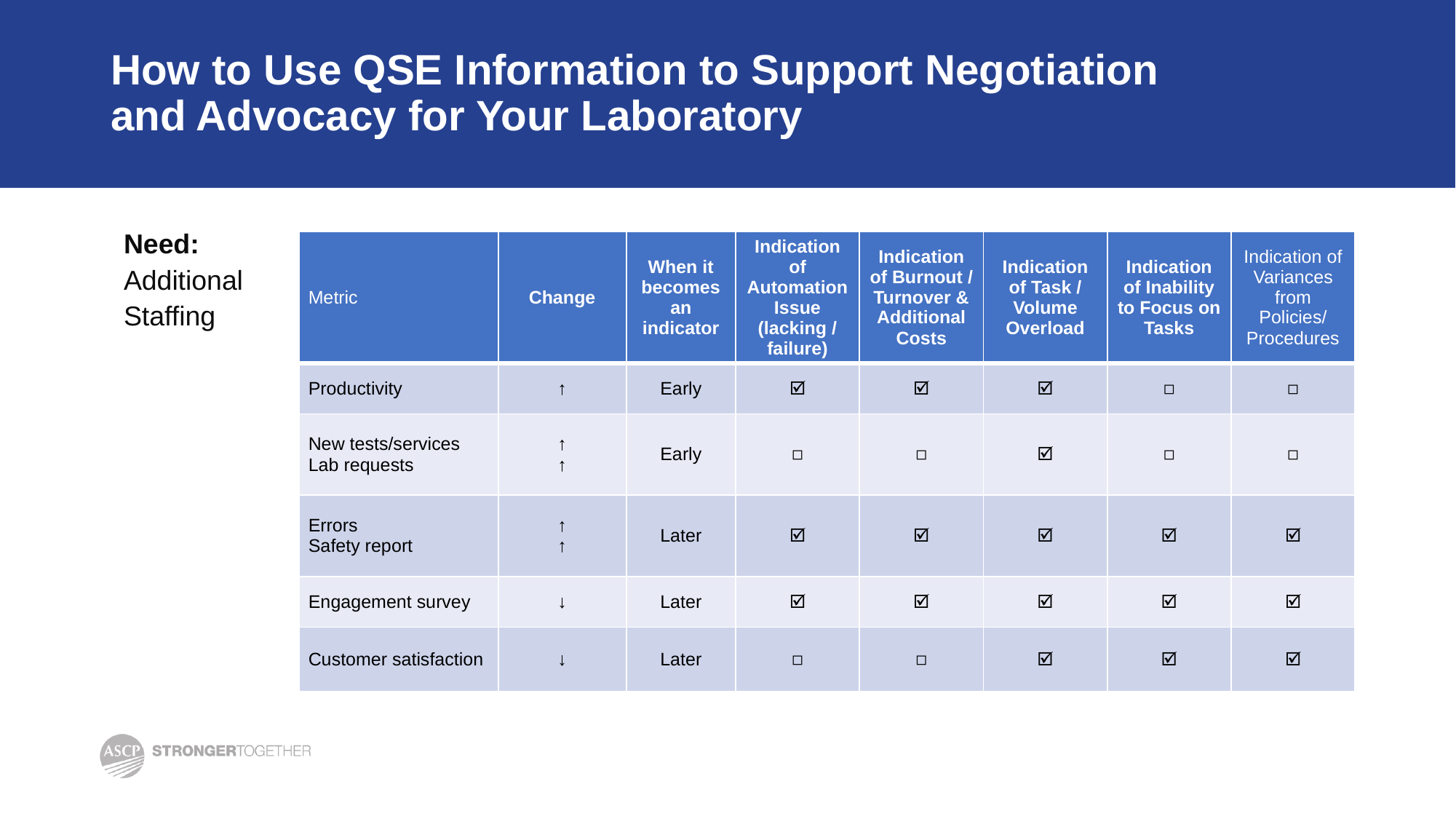

# How to Use QSE Information to Support Negotiation and Advocacy for Your Laboratory
Need: Additional Staffing
| Metric | Change | When it becomes an indicator | Indication of Automation Issue (lacking / failure) | Indication of Burnout / Turnover & Additional Costs | Indication of Task / Volume Overload | Indication of Inability to Focus on Tasks | Indication of Variances from Policies/ Procedures |
| --- | --- | --- | --- | --- | --- | --- | --- |
| Productivity | ↑ | Early | 🗹 | 🗹 | 🗹 | ◻ | ◻ |
| New tests/services Lab requests | ↑ ↑ | Early | ◻ | ◻ | 🗹 | ◻ | ◻ |
| Errors Safety report | ↑ ↑ | Later | 🗹 | 🗹 | 🗹 | 🗹 | 🗹 |
| Engagement survey | ↓ | Later | 🗹 | 🗹 | 🗹 | 🗹 | 🗹 |
| Customer satisfaction | ↓ | Later | ◻ | ◻ | 🗹 | 🗹 | 🗹 |